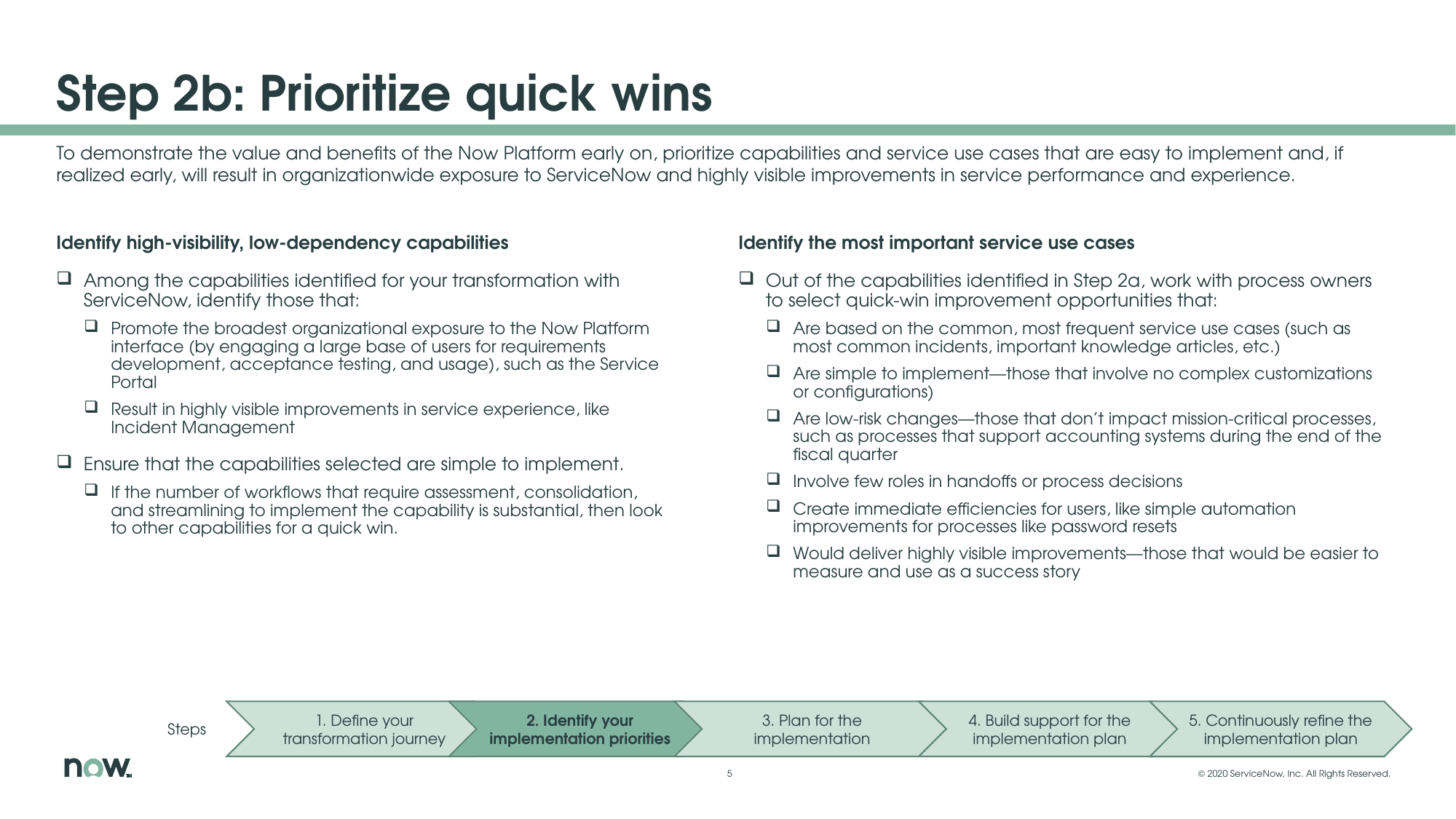

# Step 2b: Prioritize quick wins

To demonstrate the value and benefits of the Now Platform early on, prioritize capabilities and service use cases that are easy to implement and, if realized early, will result in organizationwide exposure to ServiceNow and highly visible improvements in service performance and experience.
Identify high-visibility, low-dependency capabilities
Among the capabilities identified for your transformation with ServiceNow, identify those that:
Promote the broadest organizational exposure to the Now Platform interface (by engaging a large base of users for requirements development, acceptance testing, and usage), such as the Service Portal
Result in highly visible improvements in service experience, like Incident Management
Ensure that the capabilities selected are simple to implement.
If the number of workflows that require assessment, consolidation, and streamlining to implement the capability is substantial, then look to other capabilities for a quick win.

Identify the most important service use cases
Out of the capabilities identified in Step 2a, work with process owners to select quick-win improvement opportunities that:
Are based on the common, most frequent service use cases (such as most common incidents, important knowledge articles, etc.)
Are simple to implement—those that involve no complex customizations or configurations)
Are low-risk changes—those that don’t impact mission-critical processes, such as processes that support accounting systems during the end of the fiscal quarter
Involve few roles in handoffs or process decisions
Create immediate efficiencies for users, like simple automation improvements for processes like password resets
Would deliver highly visible improvements—those that would be easier to measure and use as a success story
5. Continuously refine the implementation plan
Steps
1. Define your transformation journey
2. Identify your implementation priorities
3. Plan for the implementation
4. Build support for the implementation plan